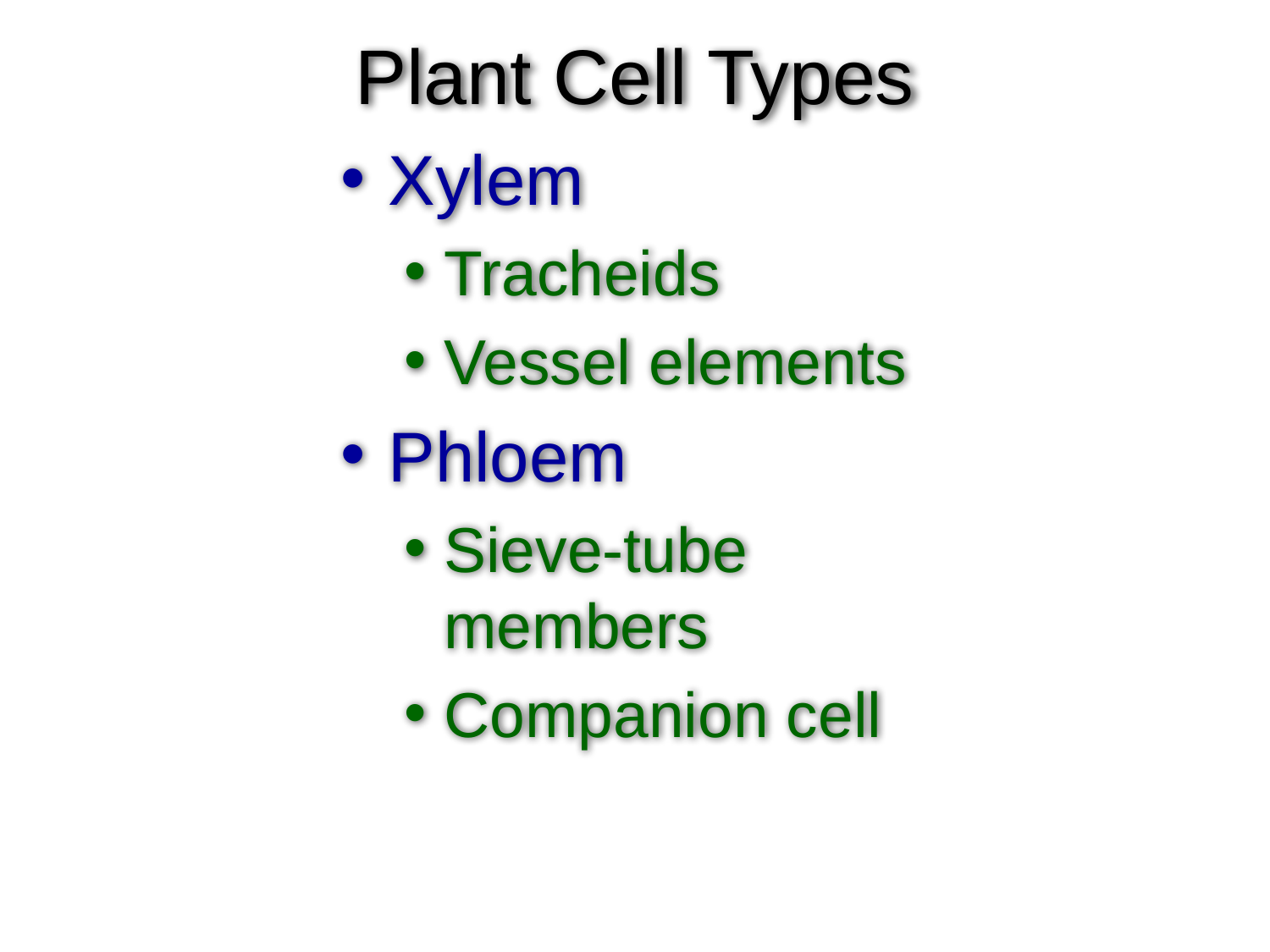

# Plant Cell Types
Xylem
Tracheids
Vessel elements
Phloem
Sieve-tube members
Companion cell